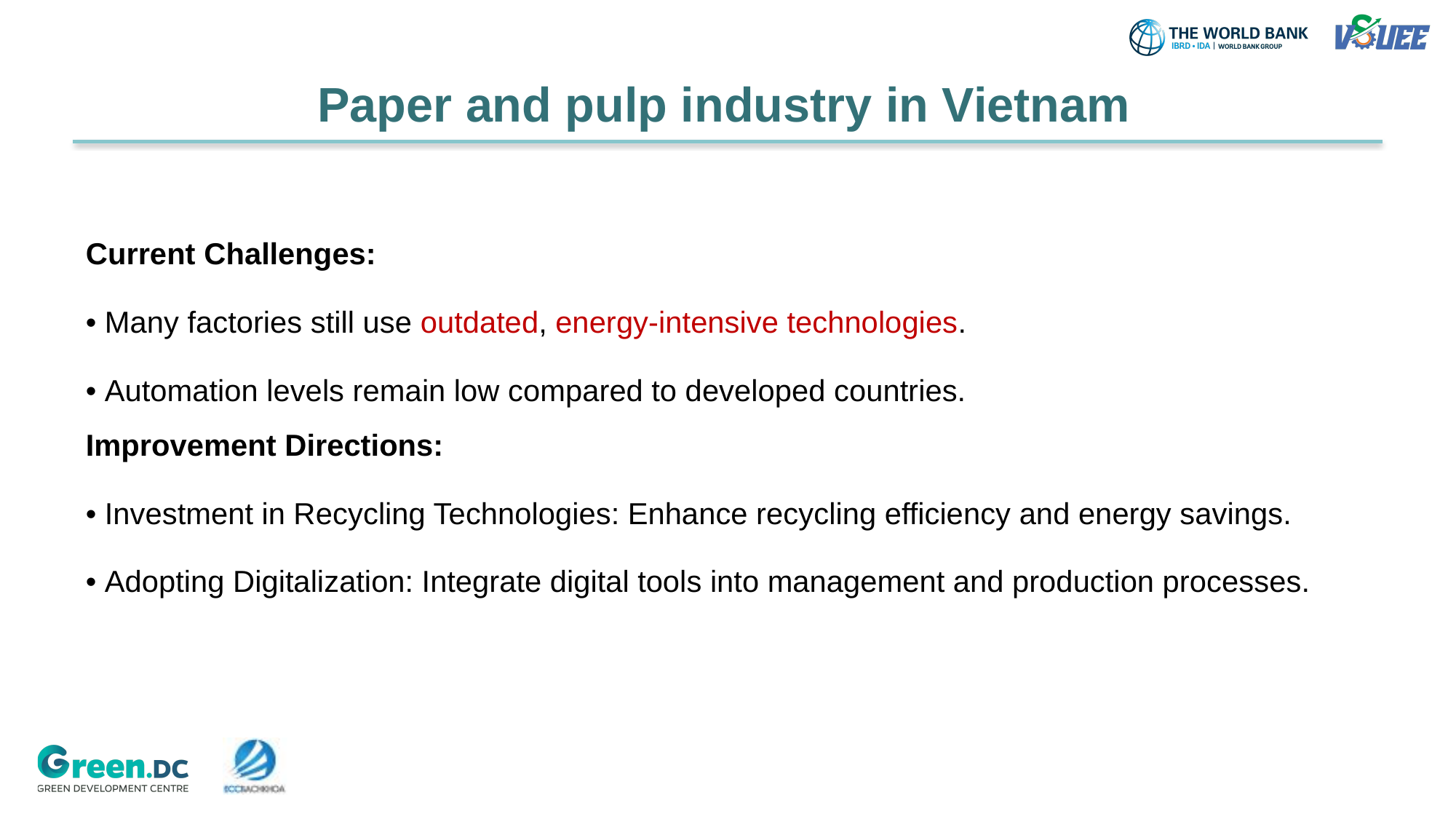

Paper and pulp industry in Vietnam
Current Challenges:
• Many factories still use outdated, energy-intensive technologies.
• Automation levels remain low compared to developed countries.
Improvement Directions:
• Investment in Recycling Technologies: Enhance recycling efficiency and energy savings.
• Adopting Digitalization: Integrate digital tools into management and production processes.